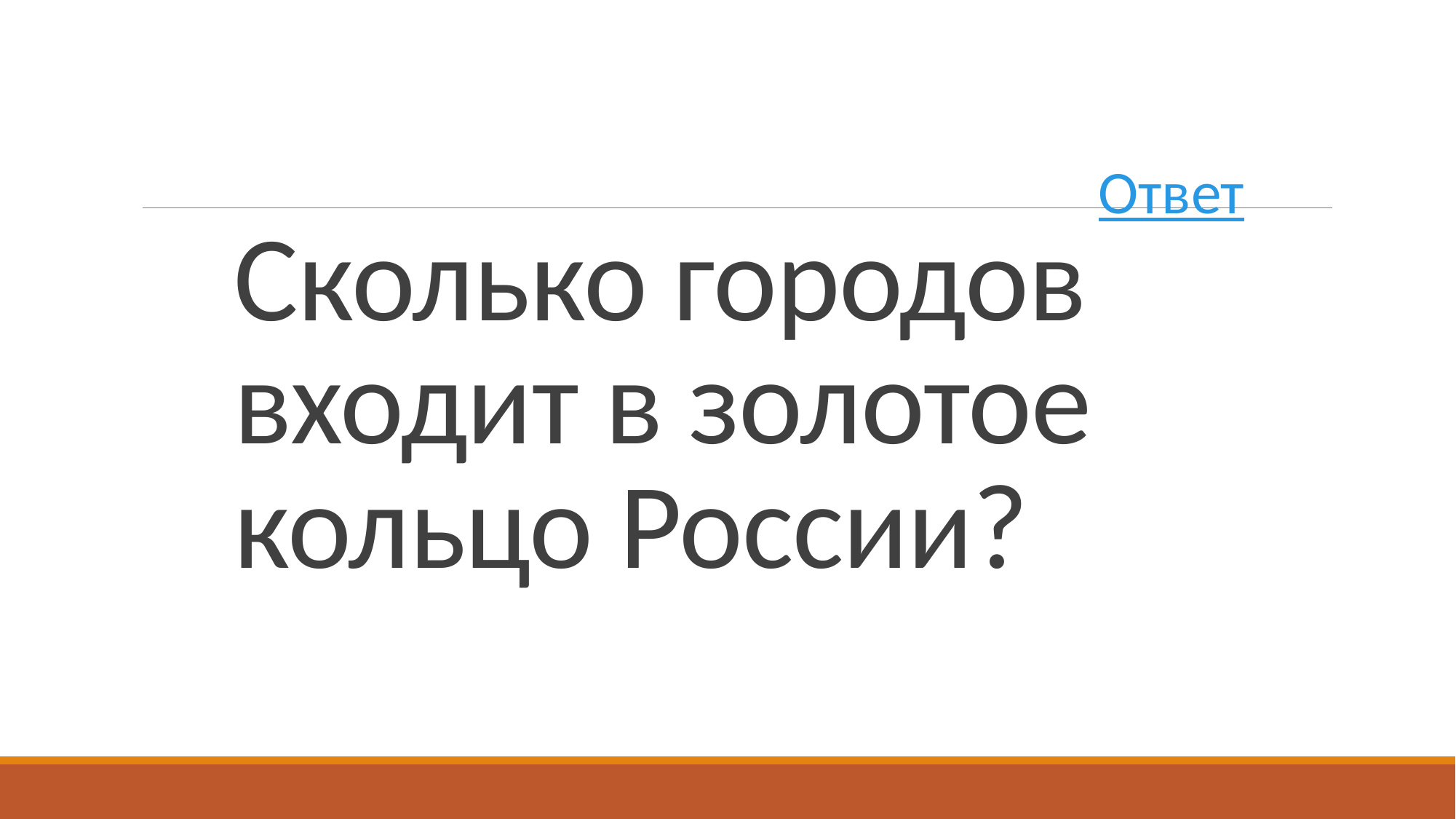

Ответ

# Сколько городов входит в золотое кольцо России?